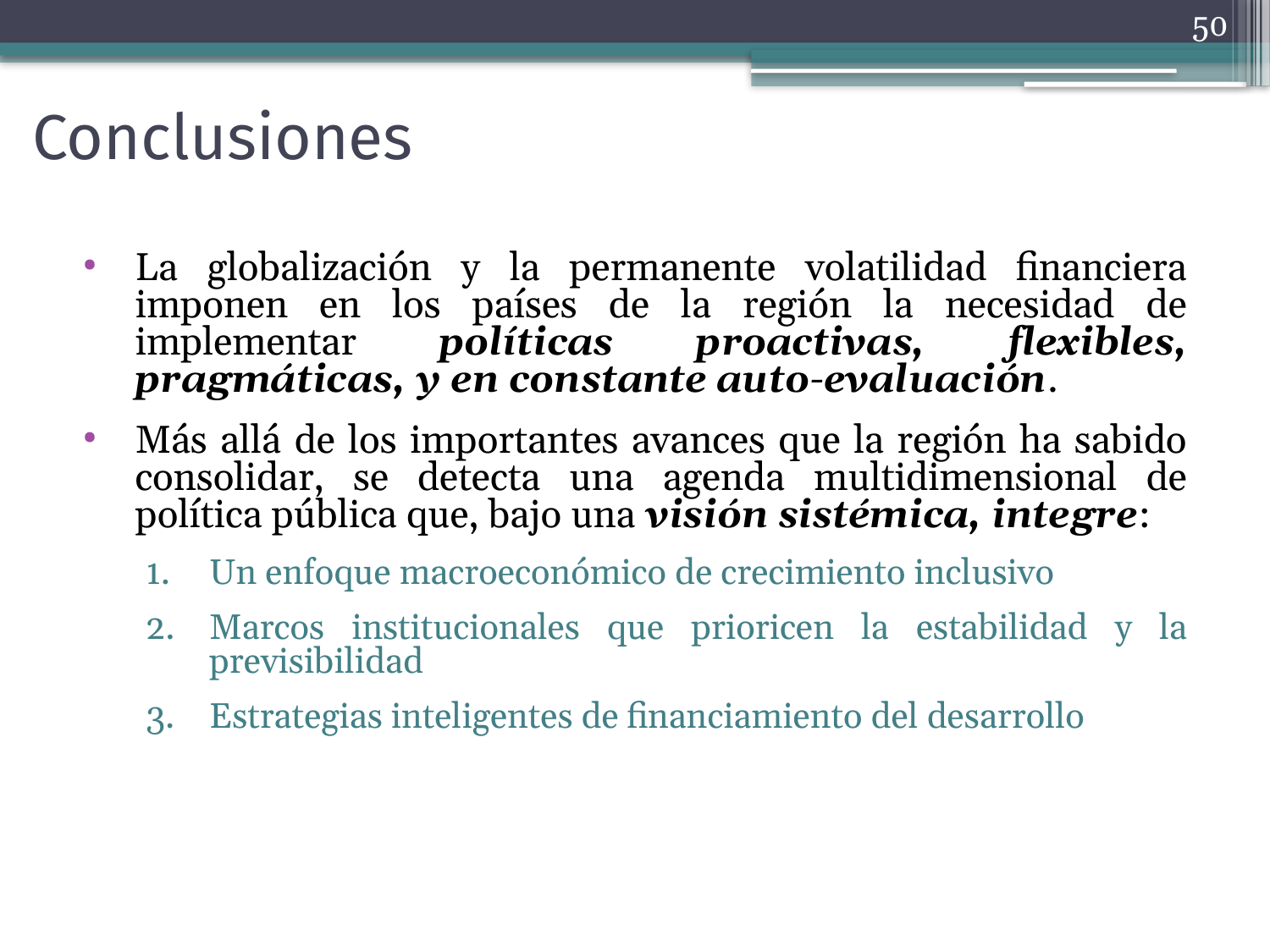

50
# Conclusiones
La globalización y la permanente volatilidad financiera imponen en los países de la región la necesidad de implementar políticas proactivas, flexibles, pragmáticas, y en constante auto-evaluación.
Más allá de los importantes avances que la región ha sabido consolidar, se detecta una agenda multidimensional de política pública que, bajo una visión sistémica, integre:
Un enfoque macroeconómico de crecimiento inclusivo
Marcos institucionales que prioricen la estabilidad y la previsibilidad
Estrategias inteligentes de financiamiento del desarrollo